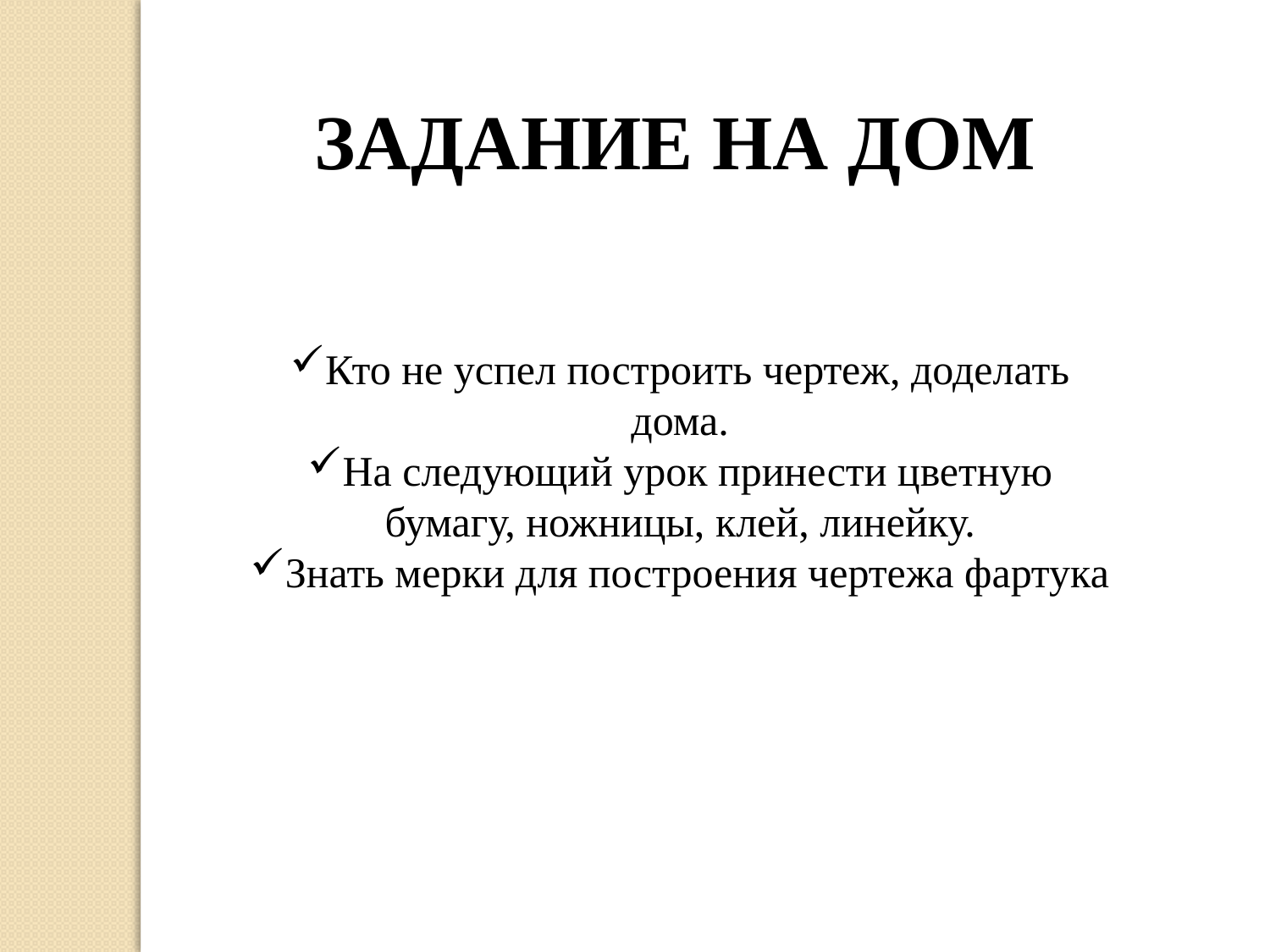

ЗАДАНИЕ НА ДОМ
Кто не успел построить чертеж, доделать дома.
На следующий урок принести цветную бумагу, ножницы, клей, линейку.
Знать мерки для построения чертежа фартука